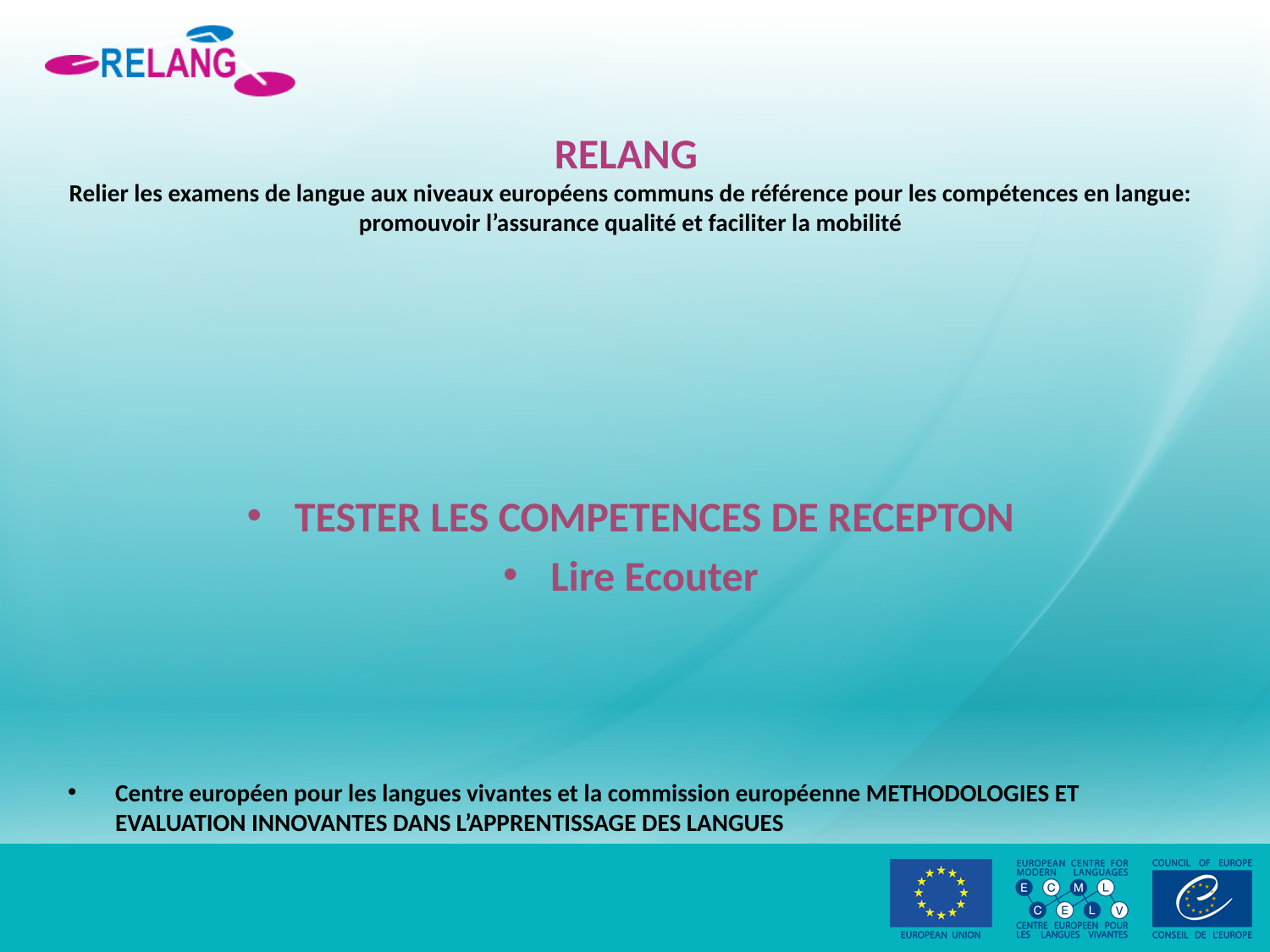

# RELANG Relier les examens de langue aux niveaux européens communs de référence pour les compétences en langue: promouvoir l’assurance qualité et faciliter la mobilité

TESTER LES COMPETENCES DE RECEPTON
Lire Ecouter

Centre européen pour les langues vivantes et la commission européenne METHODOLOGIES ET EVALUATION INNOVANTES DANS L’APPRENTISSAGE DES LANGUES